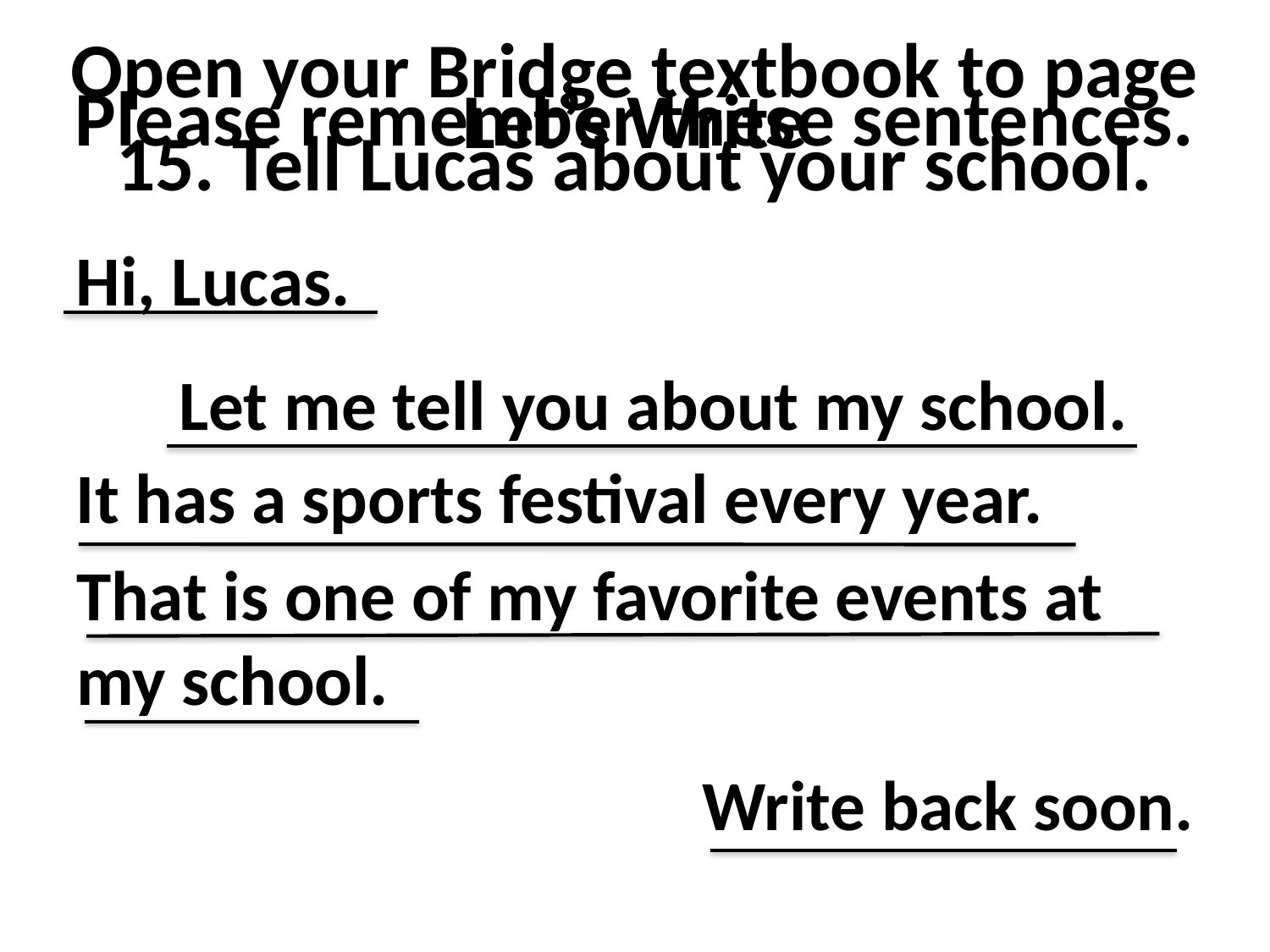

Open your Bridge textbook to page 15. Tell Lucas about your school.
# Let’s Write
Please remember these sentences.

Hi, Lucas.
Let me tell you about my school.
It has a sports festival every year.
That is one of my favorite events at
my school.
Write back soon.